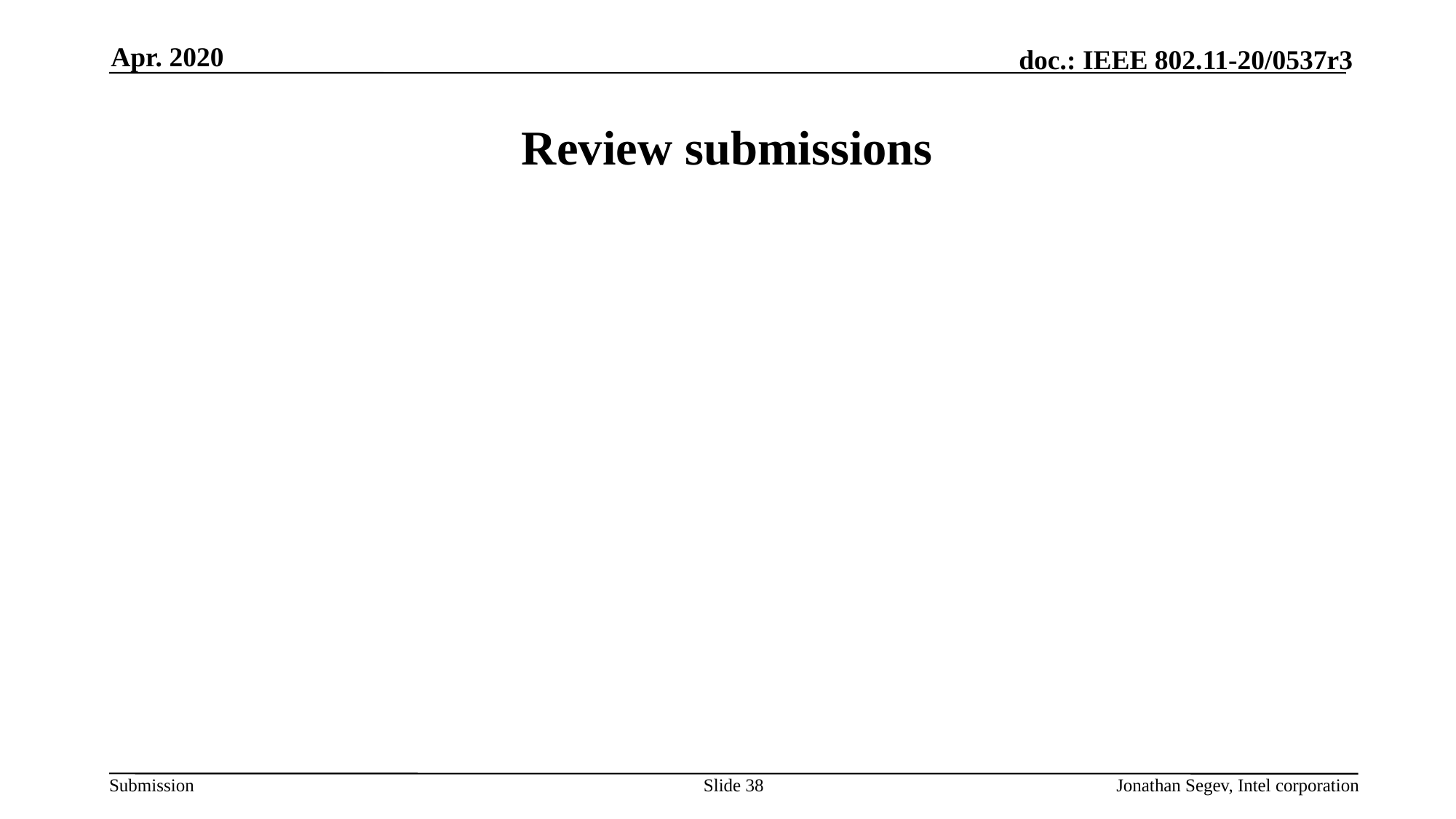

Apr. 2020
# Review submissions

Slide 38
Jonathan Segev, Intel corporation